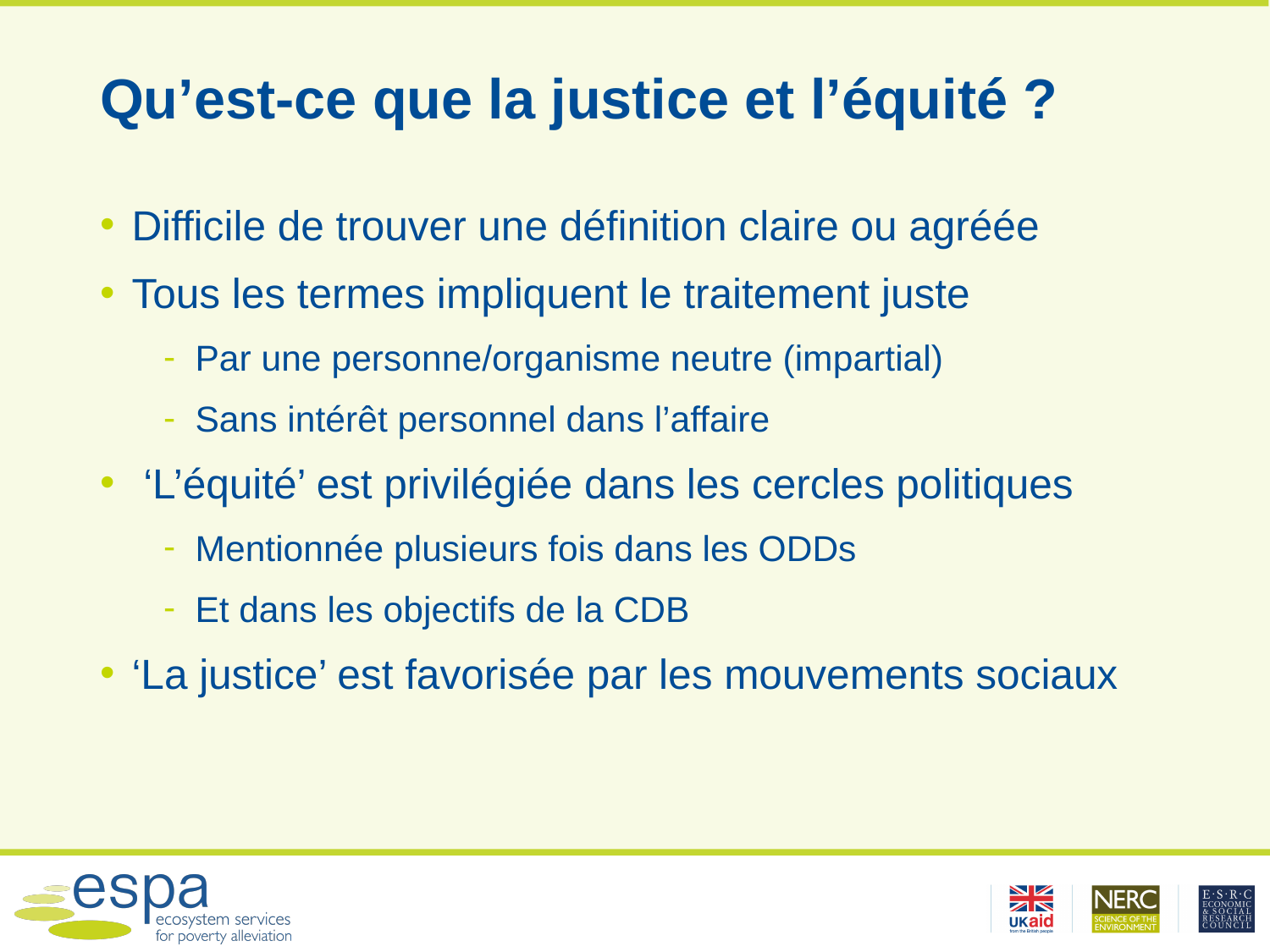

# Qu’est-ce que la justice et l’équité ?
Difficile de trouver une définition claire ou agréée
Tous les termes impliquent le traitement juste
Par une personne/organisme neutre (impartial)
Sans intérêt personnel dans l’affaire
 ‘L’équité’ est privilégiée dans les cercles politiques
Mentionnée plusieurs fois dans les ODDs
Et dans les objectifs de la CDB
‘La justice’ est favorisée par les mouvements sociaux